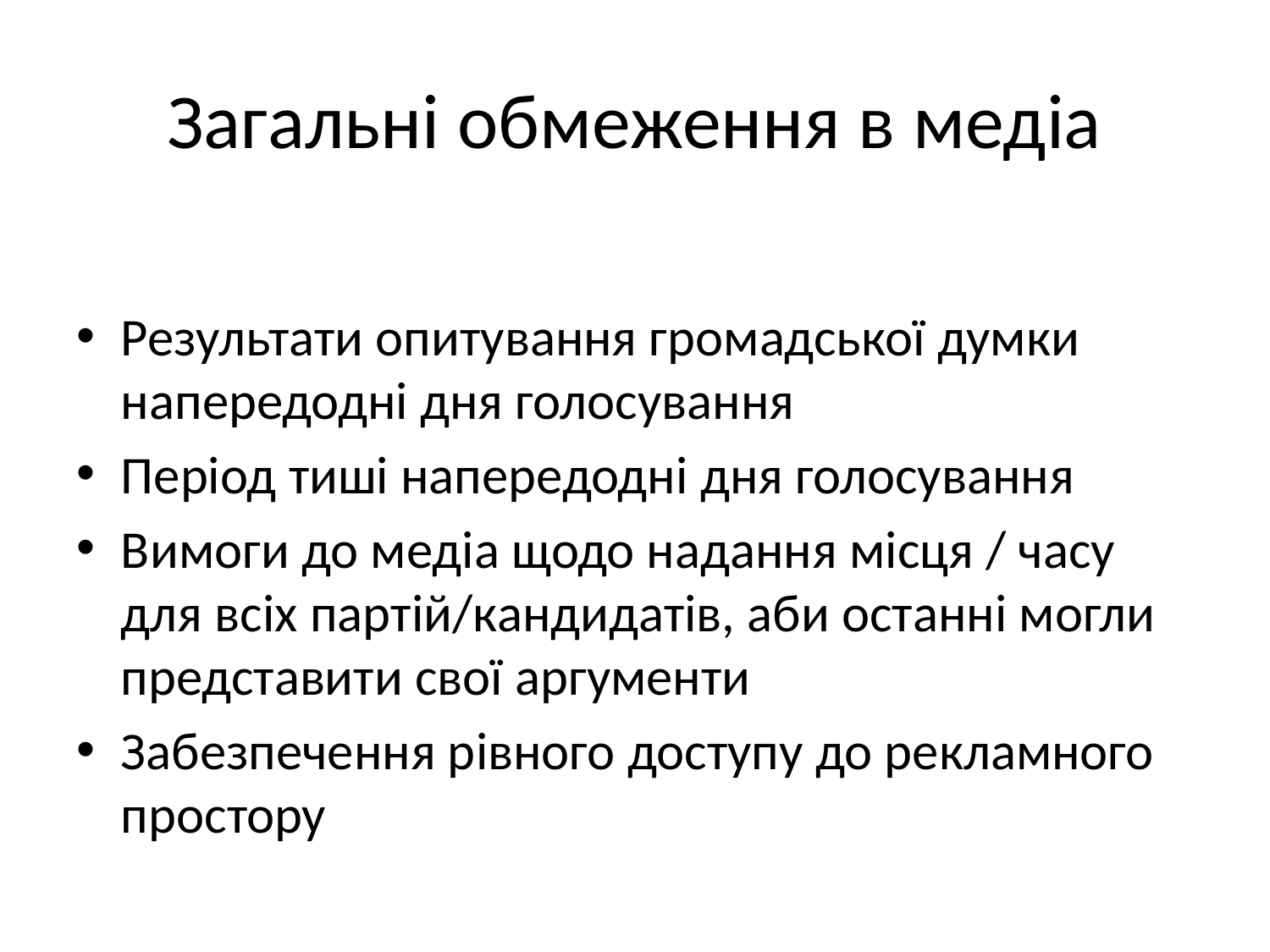

# Загальні обмеження в медіа

Результати опитування громадської думки напередодні дня голосування
Період тиші напередодні дня голосування
Вимоги до медіа щодо надання місця / часу для всіх партій/кандидатів, аби останні могли представити свої аргументи
Забезпечення рівного доступу до рекламного простору